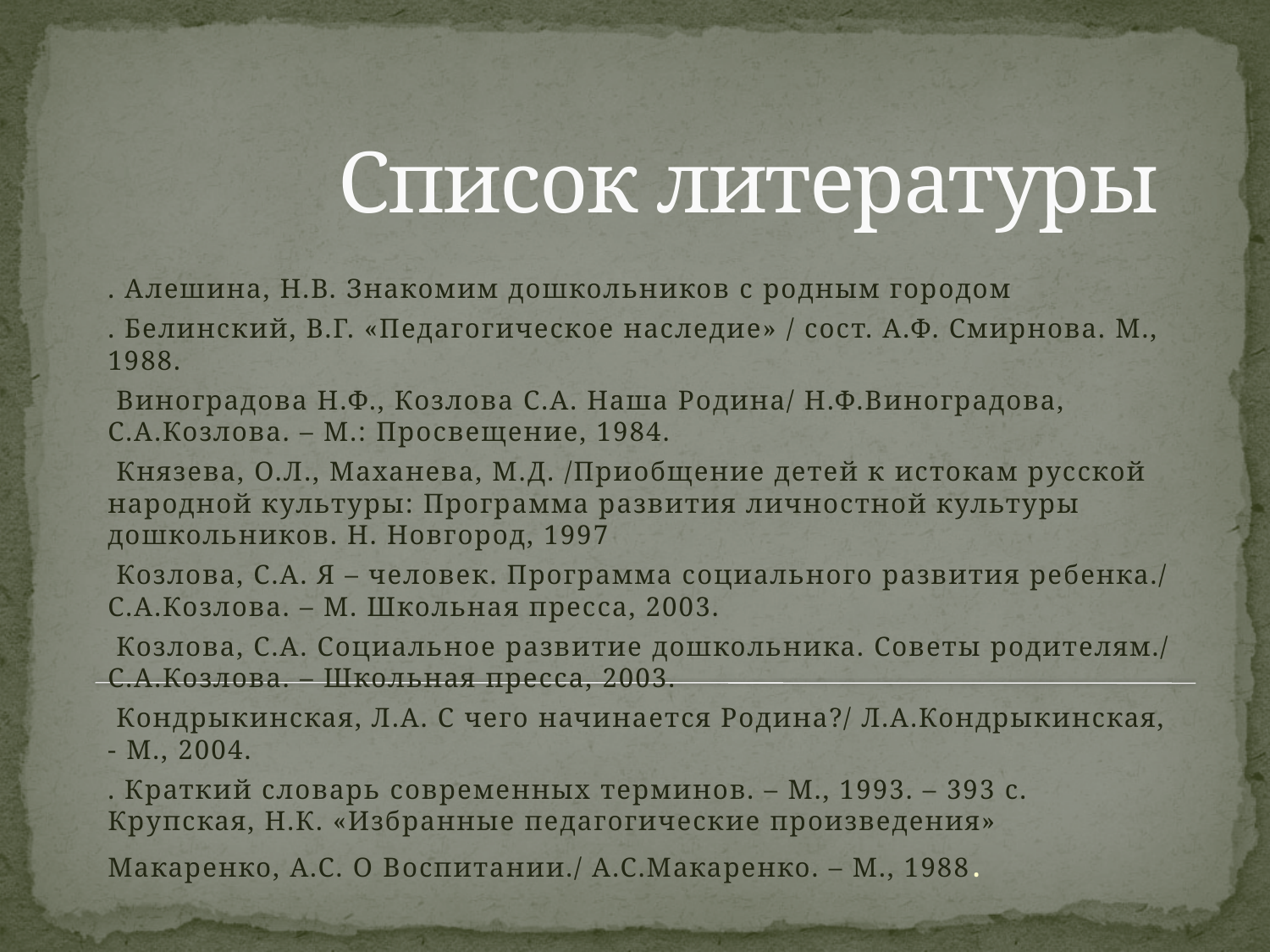

# Список литературы

. Алешина, Н.В. Знакомим дошкольников с родным городом
. Белинский, В.Г. «Педагогическое наследие» / сост. А.Ф. Смирнова. М., 1988.
 Виноградова Н.Ф., Козлова С.А. Наша Родина/ Н.Ф.Виноградова, С.А.Козлова. – М.: Просвещение, 1984.
 Князева, О.Л., Маханева, М.Д. /Приобщение детей к истокам русской народной культуры: Программа развития личностной культуры дошкольников. Н. Новгород, 1997
 Козлова, С.А. Я – человек. Программа социального развития ребенка./ С.А.Козлова. – М. Школьная пресса, 2003.
 Козлова, С.А. Социальное развитие дошкольника. Советы родителям./ С.А.Козлова. – Школьная пресса, 2003.
 Кондрыкинская, Л.А. С чего начинается Родина?/ Л.А.Кондрыкинская, - М., 2004.
. Краткий словарь современных терминов. – М., 1993. – 393 с. Крупская, Н.К. «Избранные педагогические произведения»
Макаренко, А.С. О Воспитании./ А.С.Макаренко. – М., 1988.